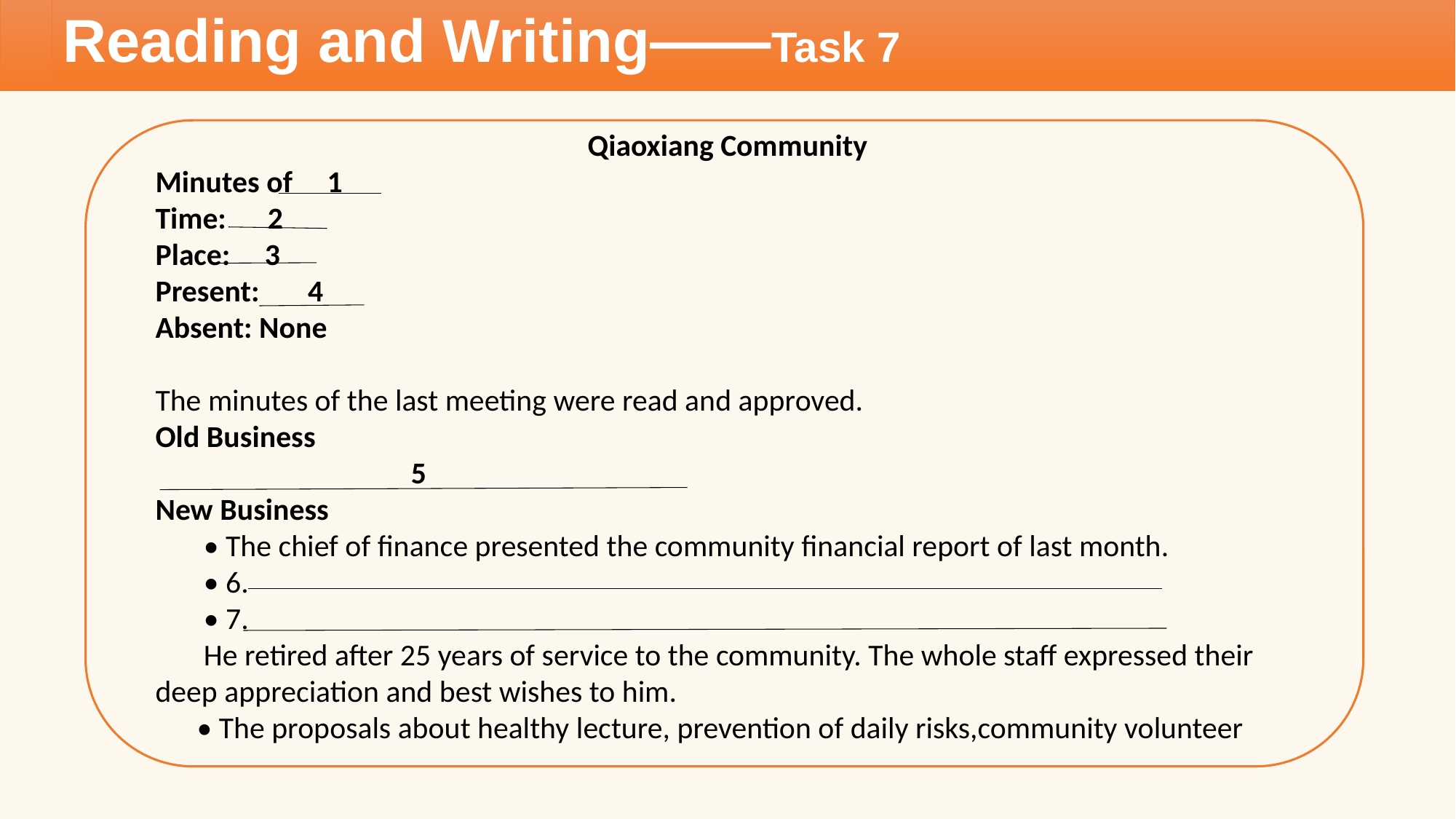

Reading and Writing——Task 7

Qiaoxiang Community
Minutes of     1
Time:      2
Place:     3
Present:       4
Absent: None

The minutes of the last meeting were read and approved.
Old Business
                                     5
New Business
       • The chief of finance presented the community financial report of last month.
       • 6.
       • 7.
       He retired after 25 years of service to the community. The whole staff expressed their deep appreciation and best wishes to him.
      • The proposals about healthy lecture, prevention of daily risks,community volunteer